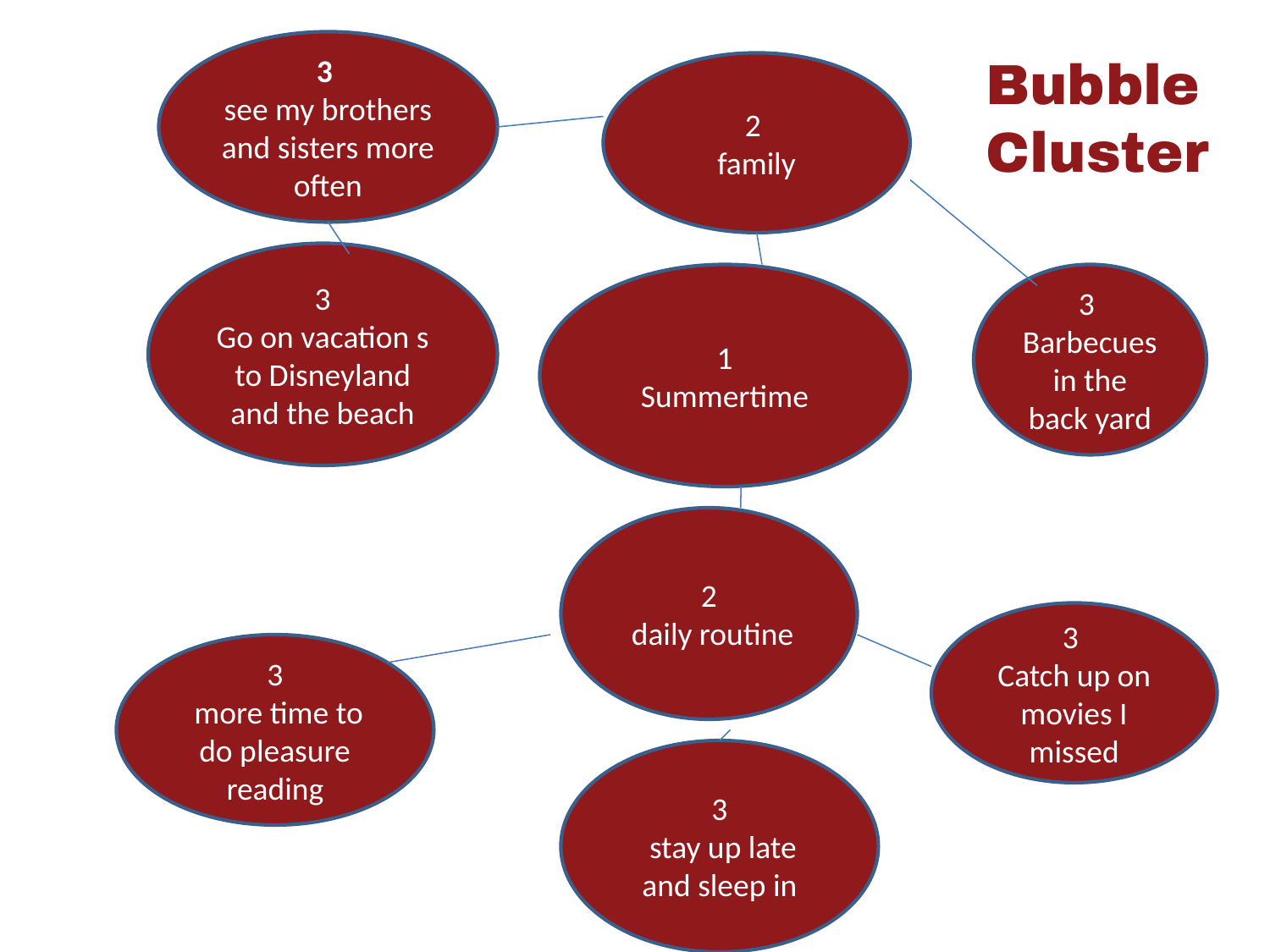

3
see my brothers and sisters more often
Bubble Cluster
2
family
3
Go on vacation s to Disneyland and the beach
1
Summertime
3
Barbecues in the back yard
2
 daily routine
3
Catch up on movies I missed
3
 more time to do pleasure reading
3
 stay up late and sleep in